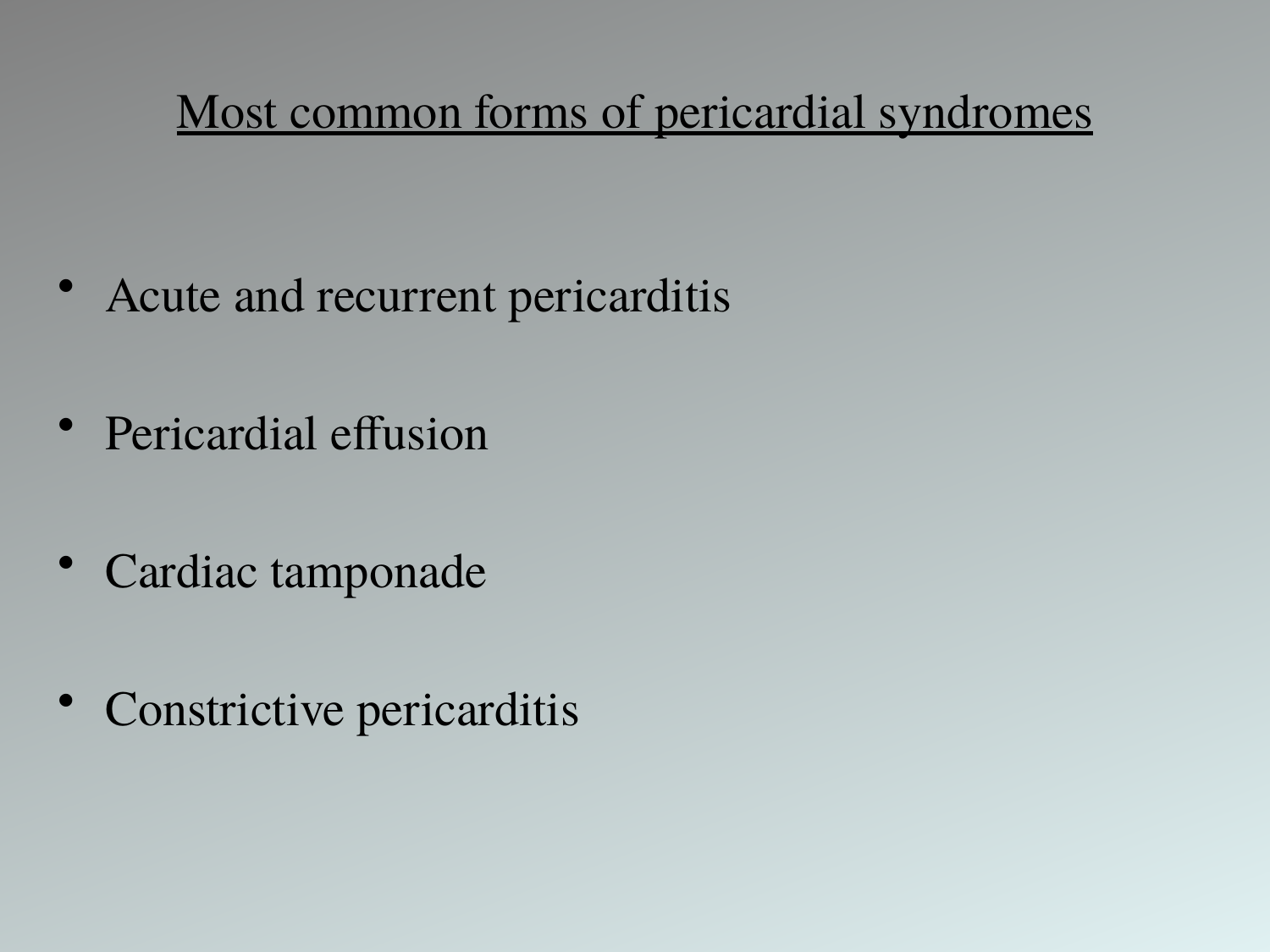

# Most common forms of pericardial syndromes
Acute and recurrent pericarditis

Pericardial effusion

Cardiac tamponade

Constrictive pericarditis